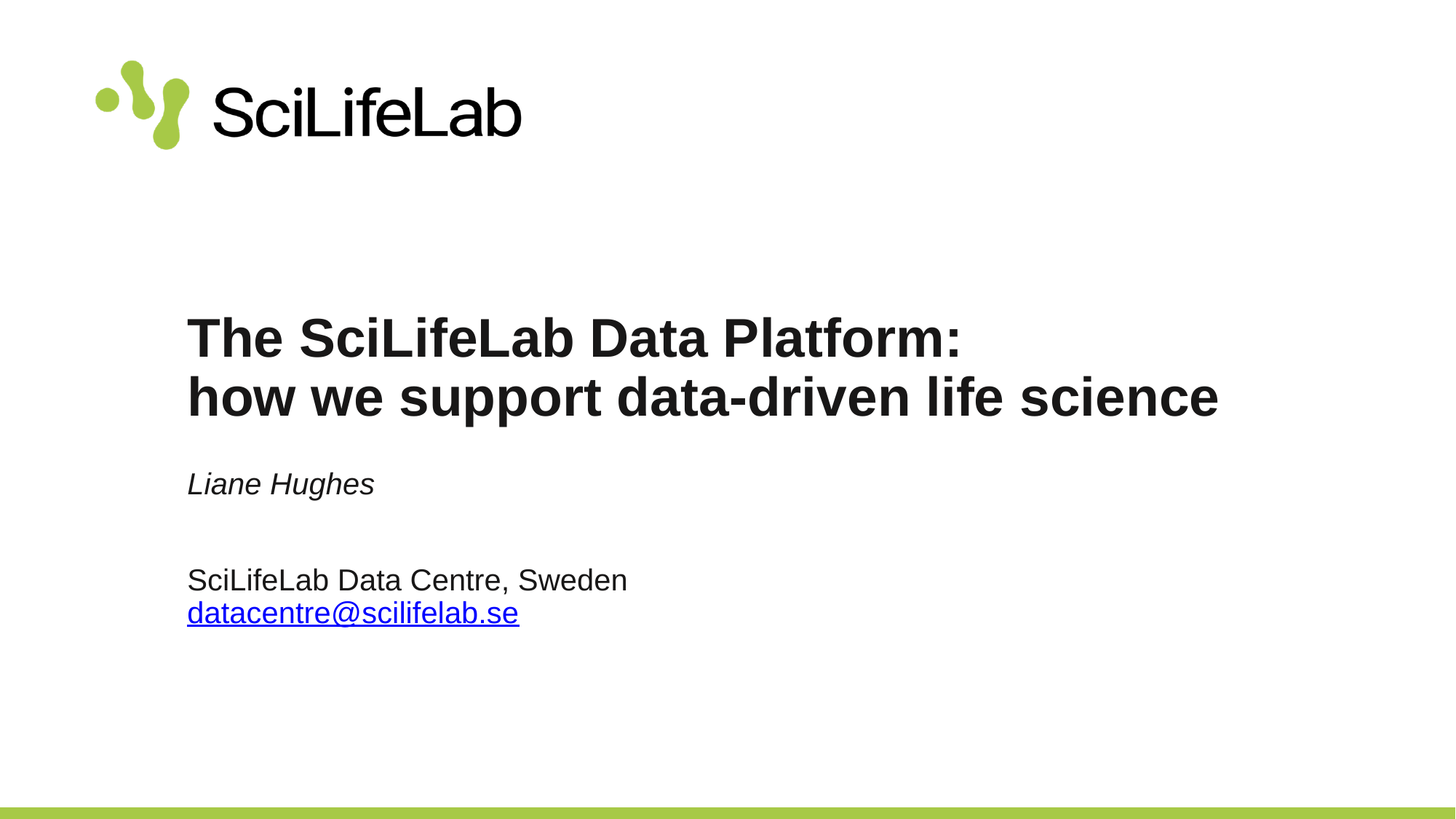

# The SciLifeLab Data Platform: how we support data-driven life science
Liane Hughes

SciLifeLab Data Centre, Sweden
datacentre@scilifelab.se